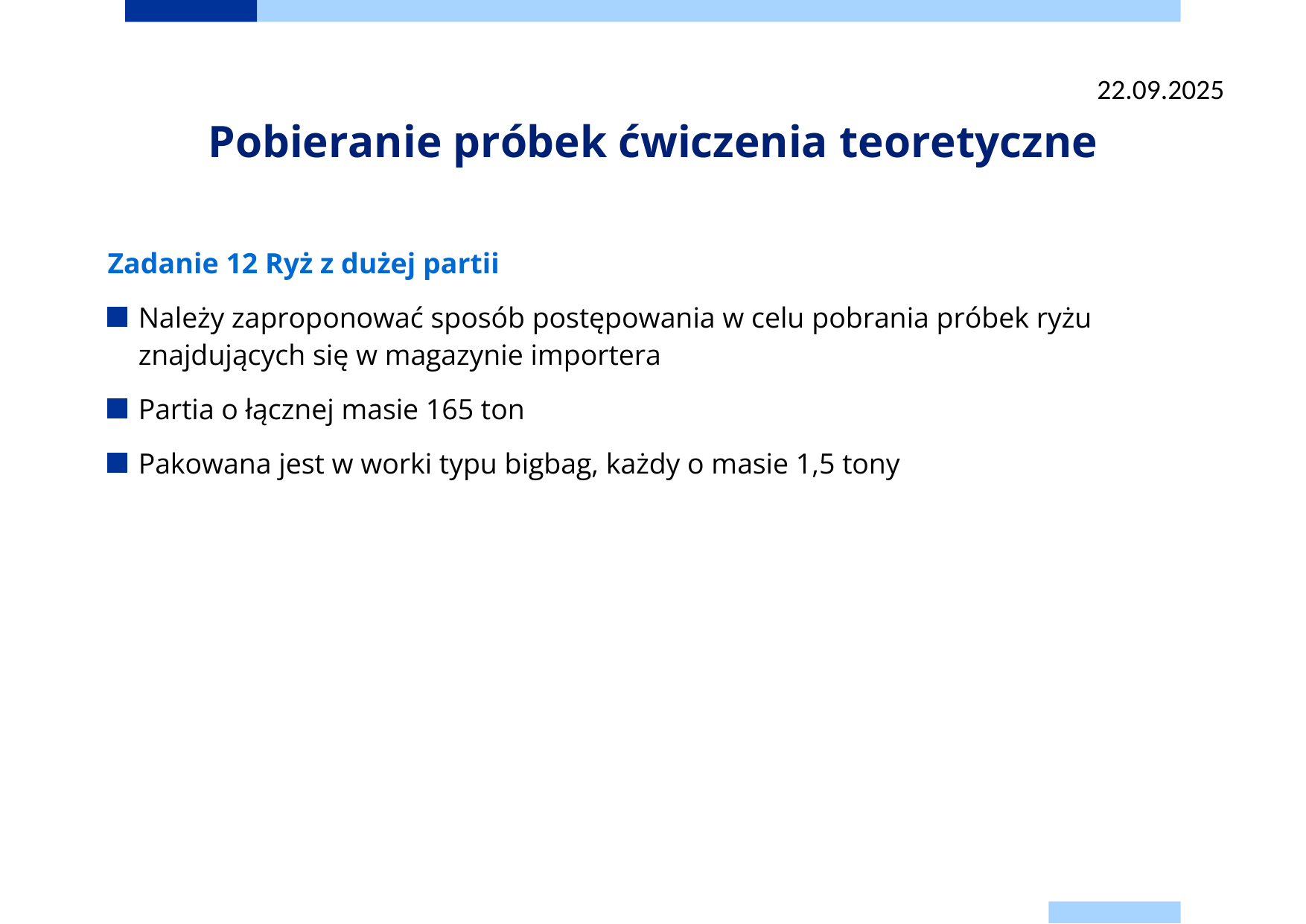

22.09.2025
# Pobieranie próbek ćwiczenia teoretyczne
Zadanie 12 Ryż z dużej partii
Należy zaproponować sposób postępowania w celu pobrania próbek ryżu znajdujących się w magazynie importera
Partia o łącznej masie 165 ton
Pakowana jest w worki typu bigbag, każdy o masie 1,5 tony